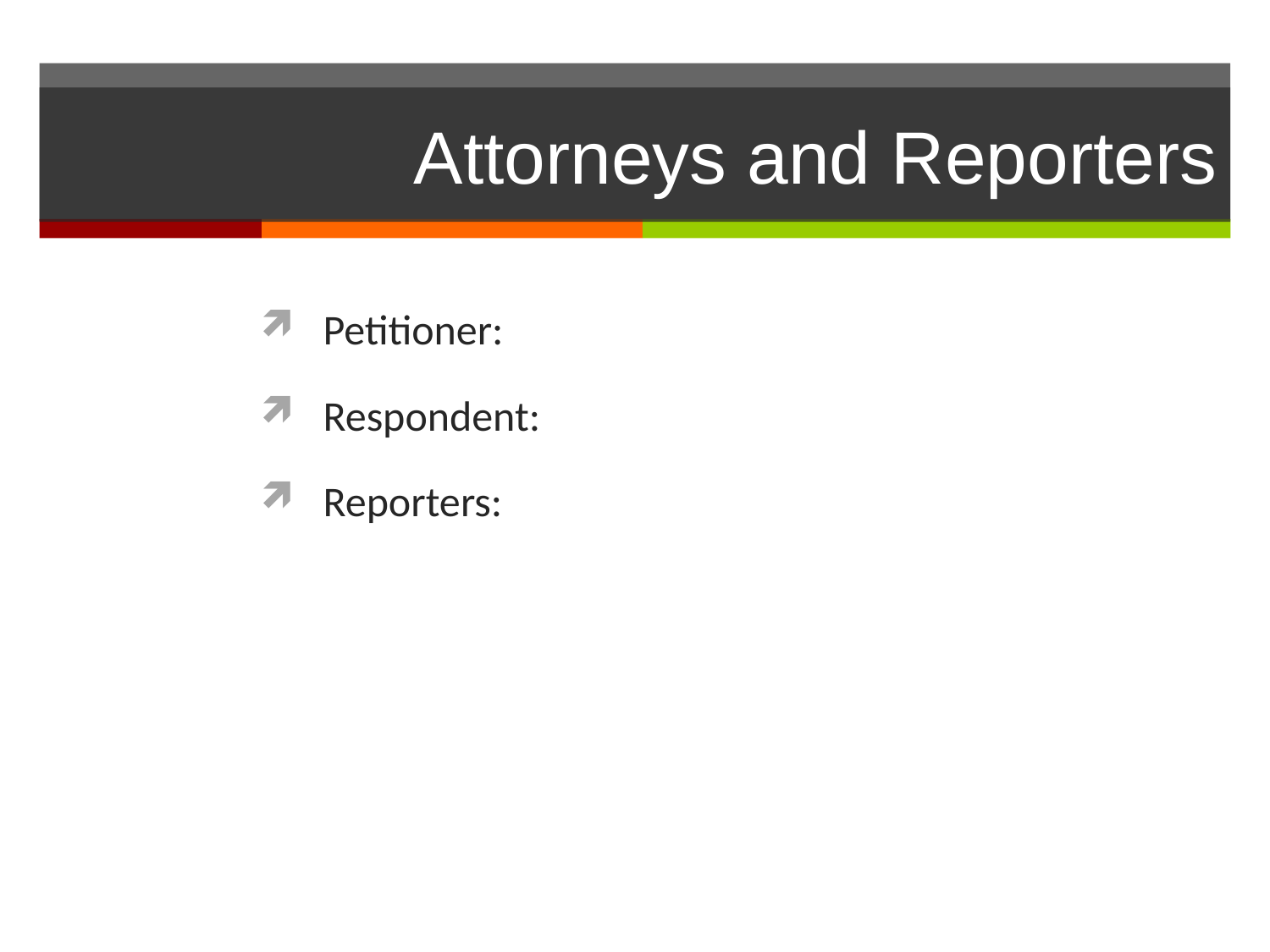

# Attorneys and Reporters
Petitioner:
Respondent:
Reporters: